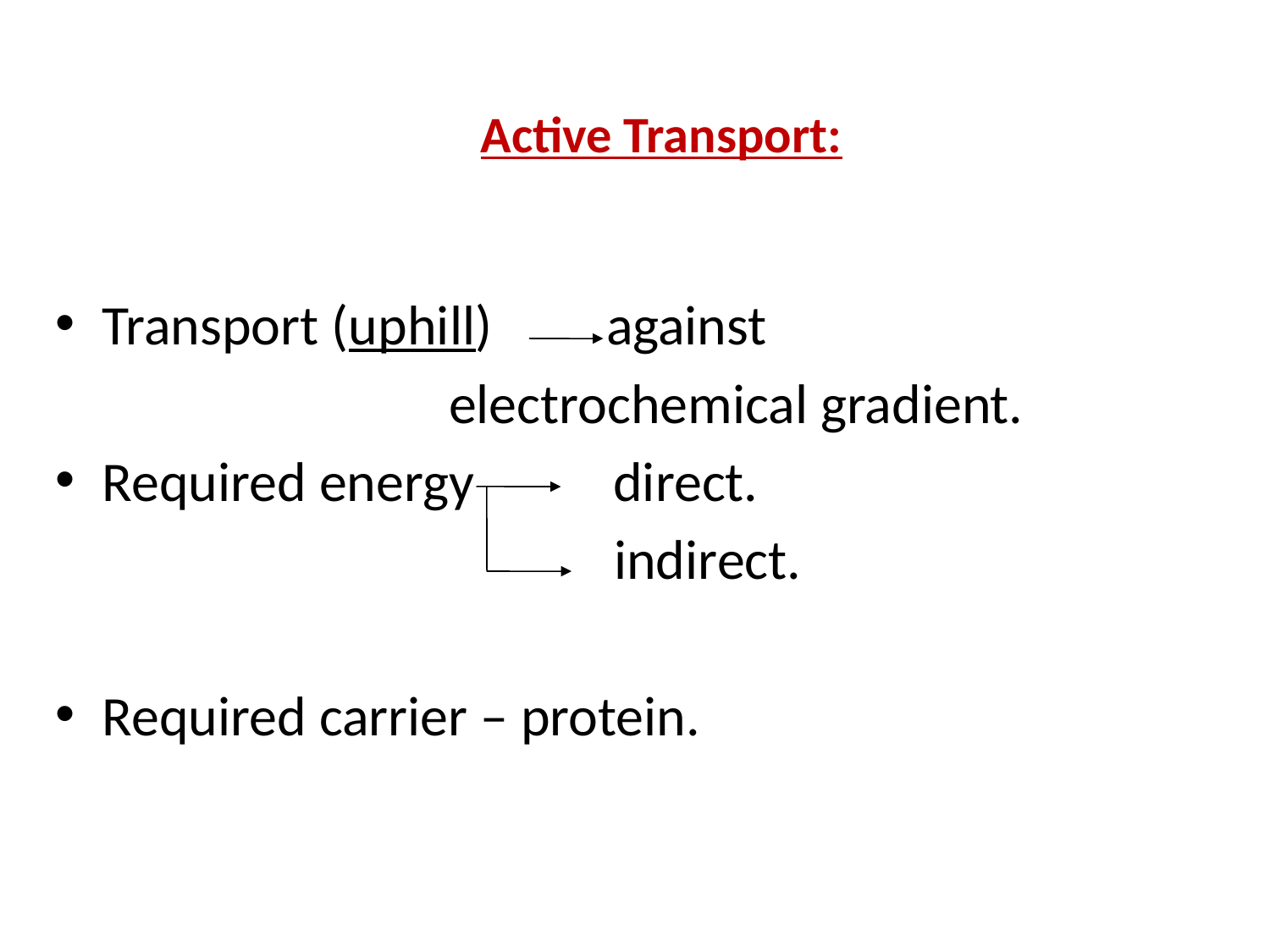

# Active Transport:
Transport (uphill)         against
                               electrochemical gradient.
Required energy           direct.
                                            indirect.

Required carrier – protein.